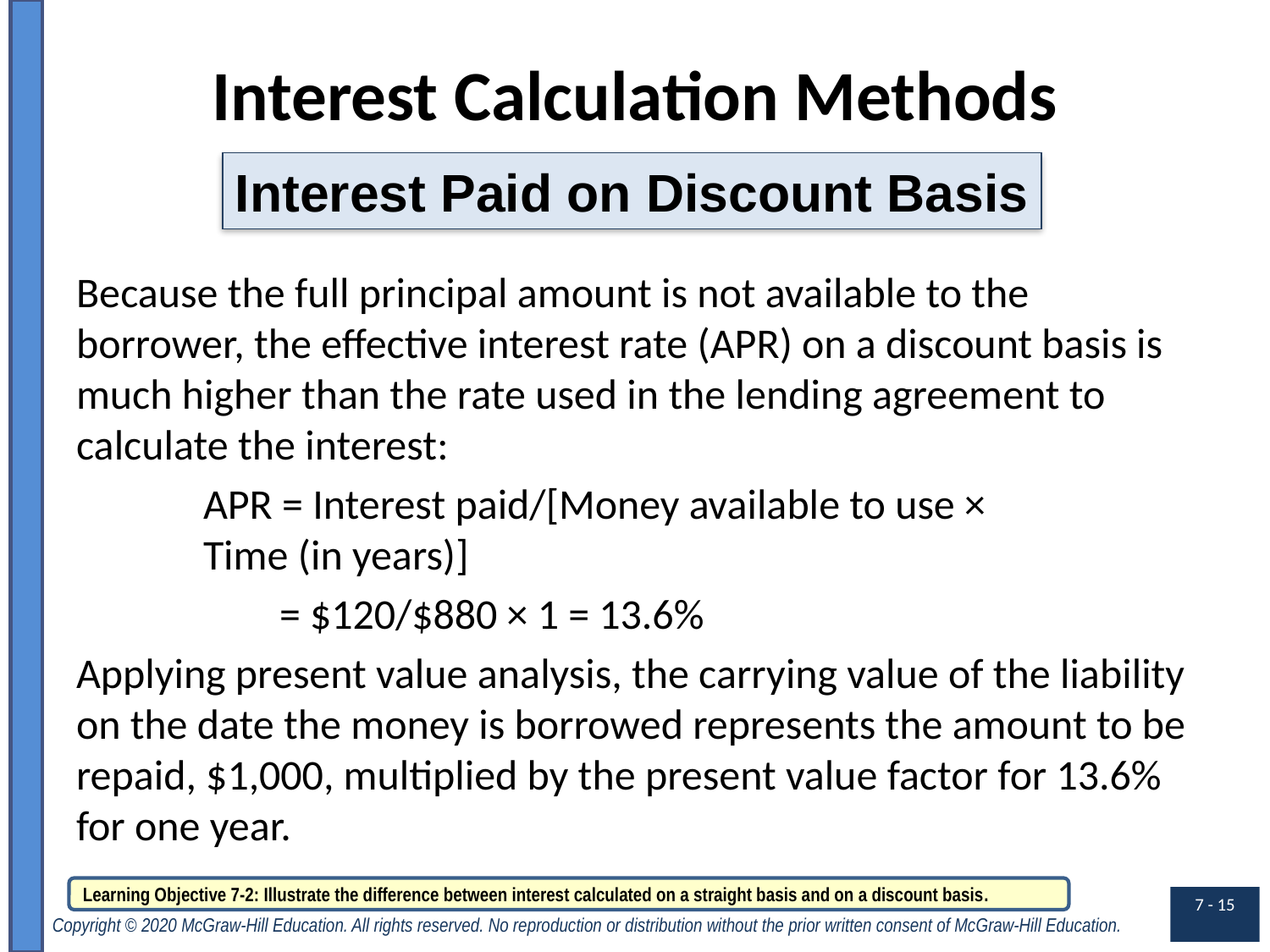

# Interest Calculation Methods
Interest Paid on Discount Basis
Because the full principal amount is not available to the borrower, the effective interest rate (APR) on a discount basis is much higher than the rate used in the lending agreement to calculate the interest:
	APR = Interest paid/[Money available to use × 		Time (in years)]
	        = $120/$880 × 1 = 13.6%
Applying present value analysis, the carrying value of the liability on the date the money is borrowed represents the amount to be repaid, $1,000, multiplied by the present value factor for 13.6% for one year.
Learning Objective 7-2: Illustrate the difference between interest calculated on a straight basis and on a discount basis.